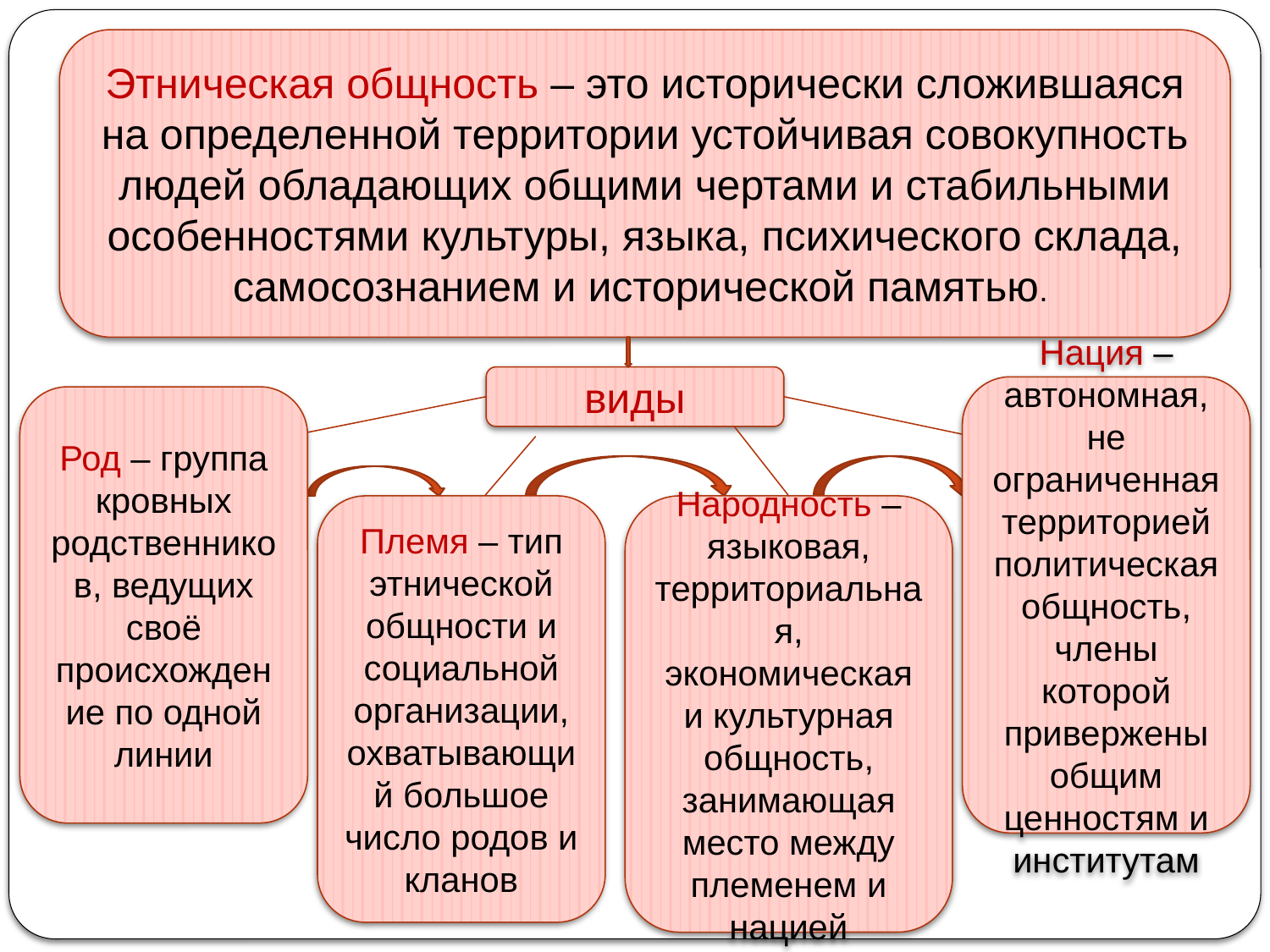

Этническая общность – это исторически сложившаяся на определенной территории устойчивая совокупность людей обладающих общими чертами и стабильными особенностями культуры, языка, психического склада, самосознанием и исторической памятью.
#

виды
Нация – автономная, не ограниченная территорией политическая общность, члены которой привержены общим ценностям и институтам
Род – группа кровных родственников, ведущих своё происхождение по одной линии

Племя – тип этнической общности и социальной организации, охватывающий большое число родов и кланов
Народность – языковая, территориальная, экономическая и культурная общность, занимающая место между племенем и нацией